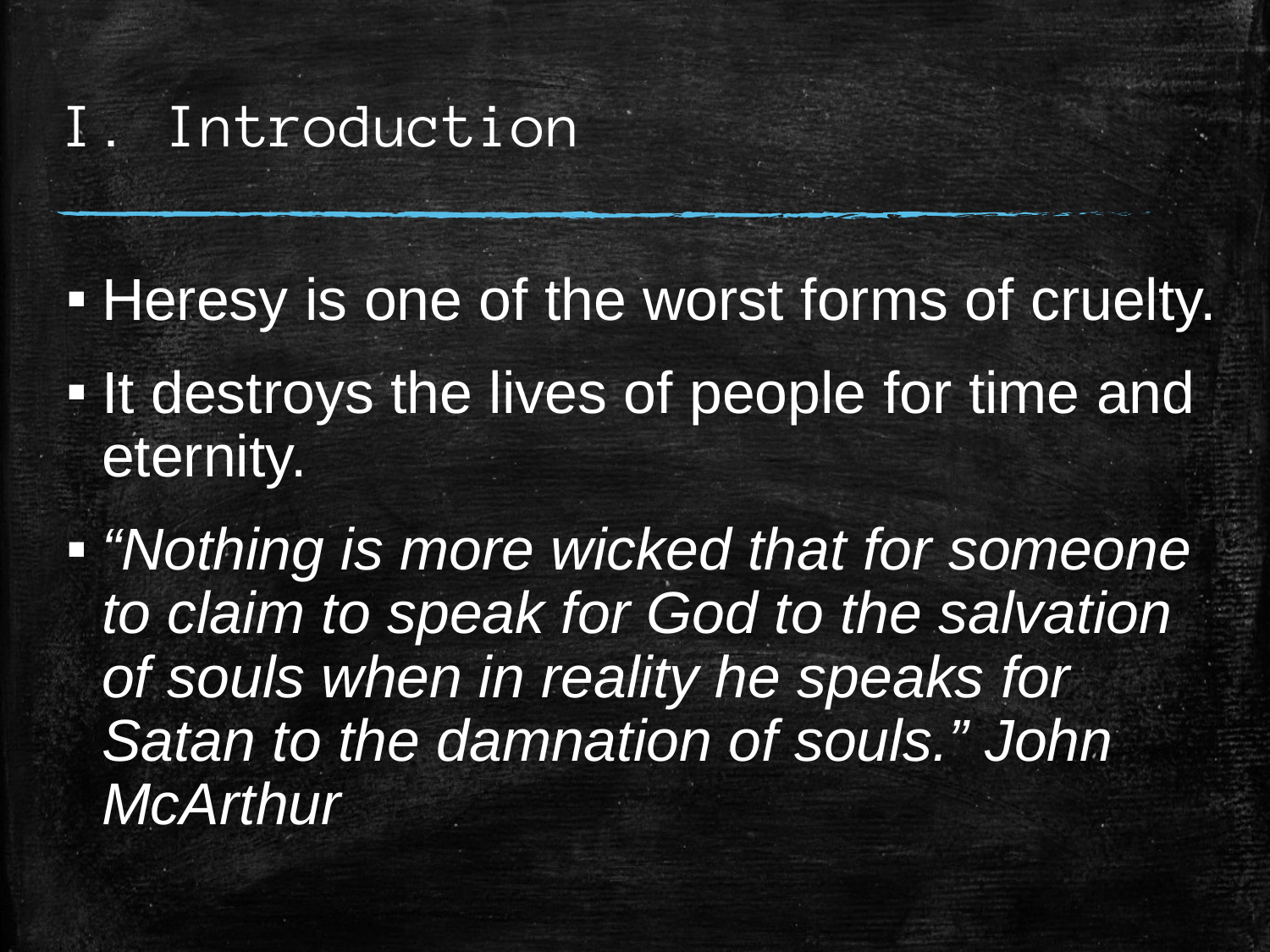

# I. Introduction
Heresy is one of the worst forms of cruelty.
It destroys the lives of people for time and eternity.
“Nothing is more wicked that for someone to claim to speak for God to the salvation of souls when in reality he speaks for Satan to the damnation of souls.” John McArthur